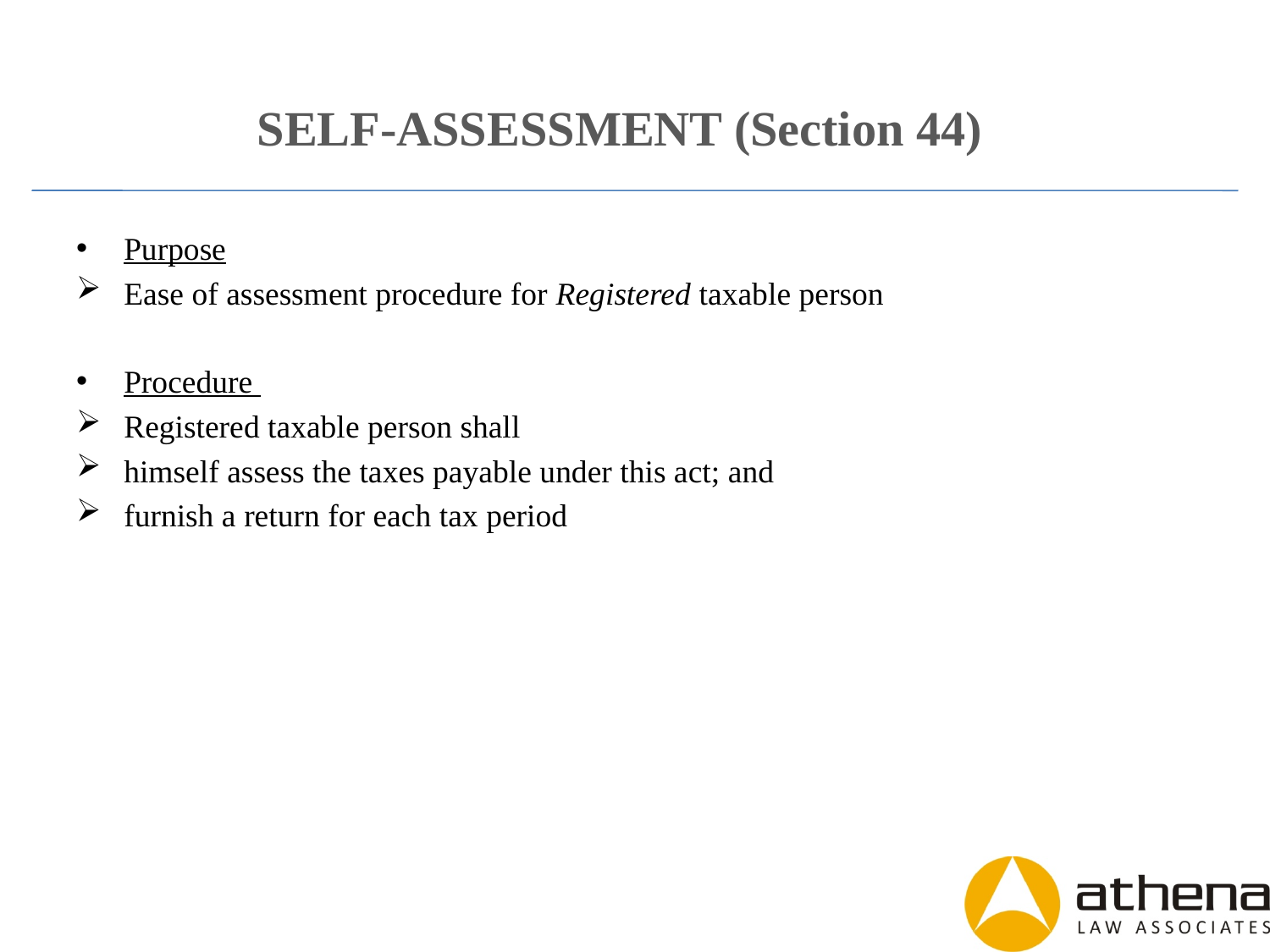

# SELF-ASSESSMENT (Section 44)
Purpose
Ease of assessment procedure for Registered taxable person

Procedure
Registered taxable person shall
himself assess the taxes payable under this act; and
furnish a return for each tax period